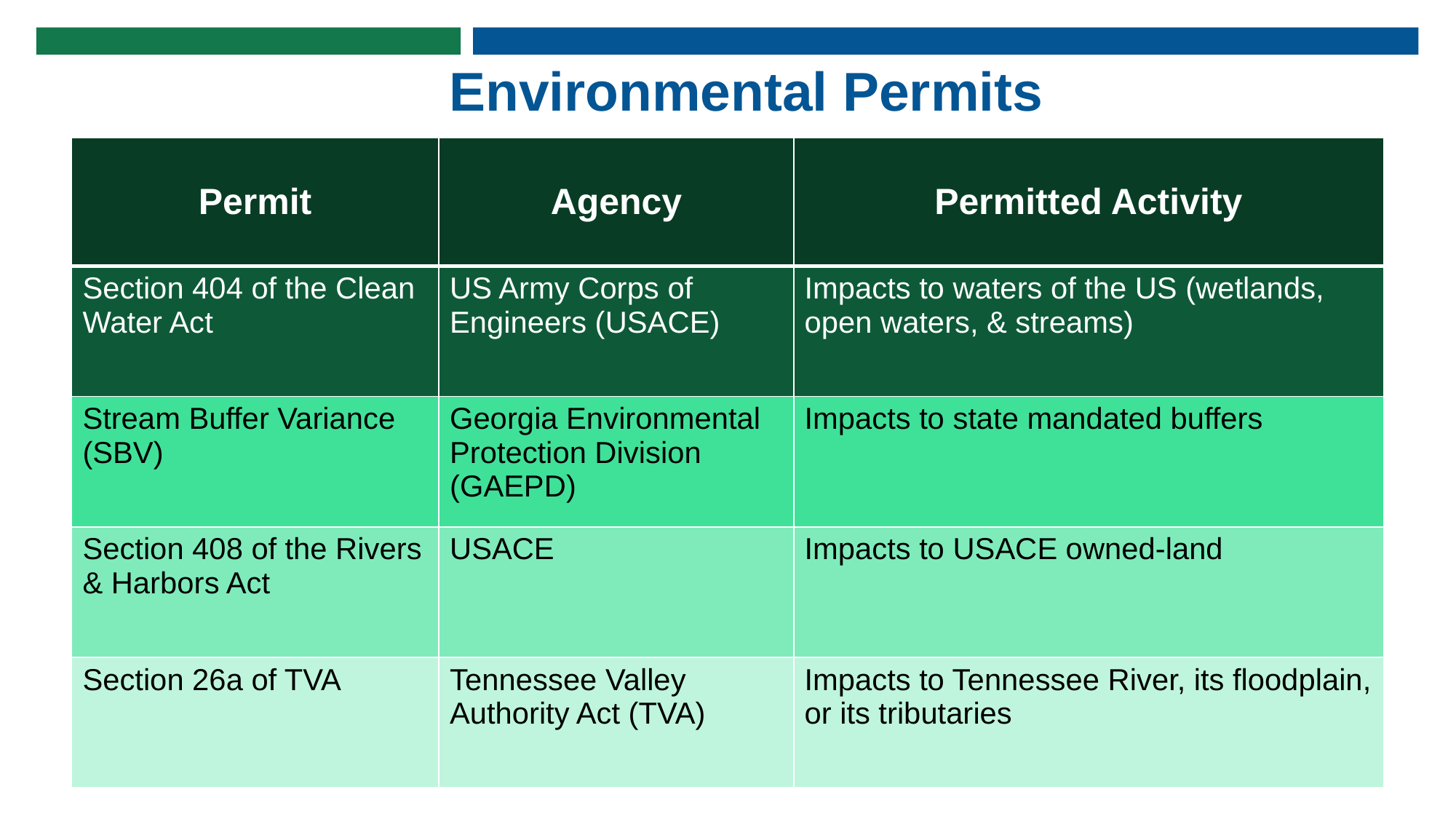

# Environmental Permits
| Permit | Agency | Permitted Activity |
| --- | --- | --- |
| Section 404 of the Clean Water Act | US Army Corps of Engineers (USACE) | Impacts to waters of the US (wetlands, open waters, & streams) |
| Stream Buffer Variance (SBV) | Georgia Environmental Protection Division (GAEPD) | Impacts to state mandated buffers |
| Section 408 of the Rivers & Harbors Act | USACE | Impacts to USACE owned-land |
| Section 26a of TVA | Tennessee Valley Authority Act (TVA) | Impacts to Tennessee River, its floodplain, or its tributaries |